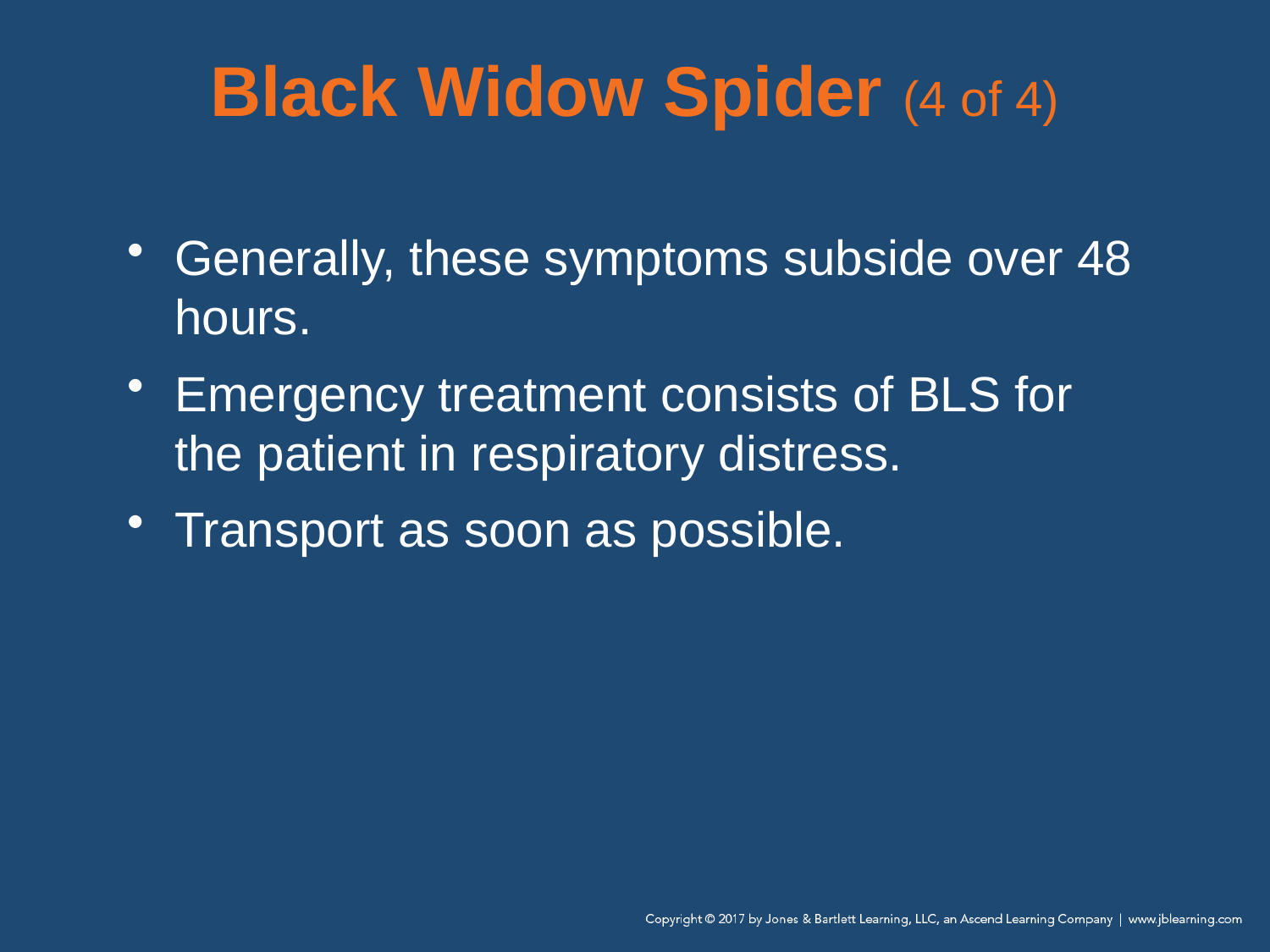

# Black Widow Spider (4 of 4)
Generally, these symptoms subside over 48 hours.
Emergency treatment consists of BLS for the patient in respiratory distress.
Transport as soon as possible.